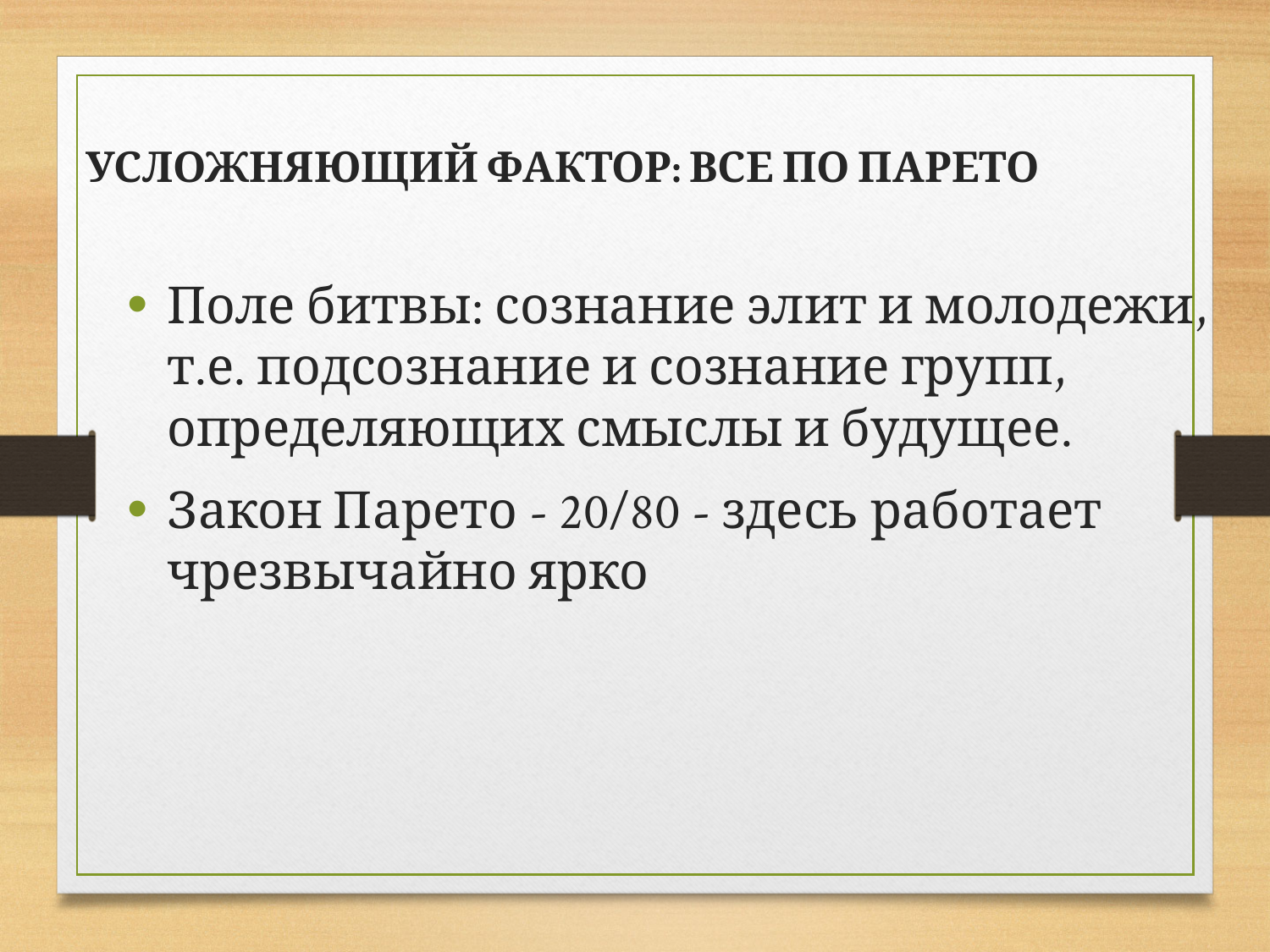

УСЛОЖНЯЮЩИЙ ФАКТОР: ВСЕ ПО ПАРЕТО
Поле битвы: сознание элит и молодежи, т.е. подсознание и сознание групп, определяющих смыслы и будущее.
Закон Парето - 20/80 - здесь работает чрезвычайно ярко